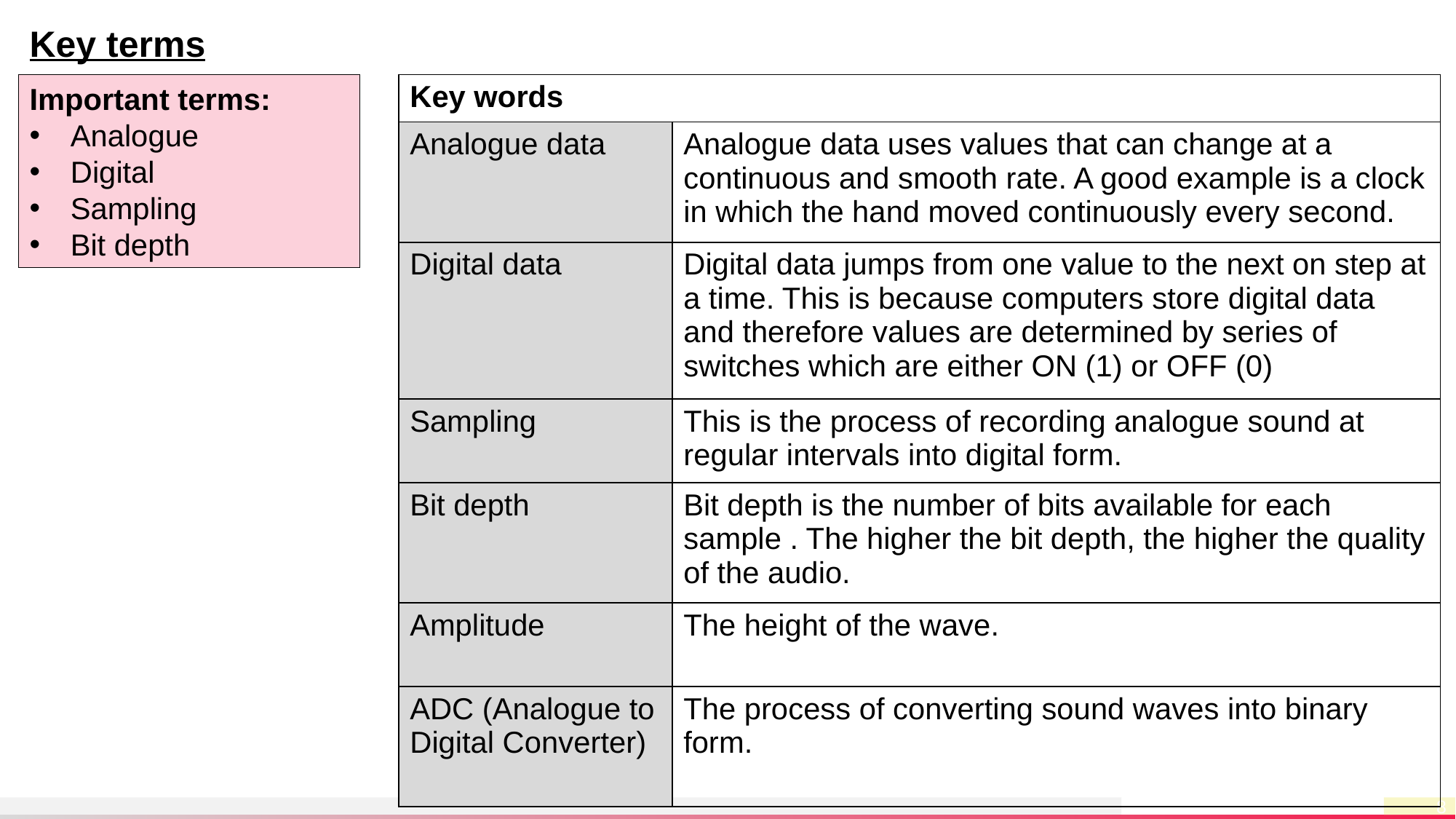

Key terms
Important terms:
Analogue
Digital
Sampling
Bit depth
| Key words |  |
| --- | --- |
| Analogue data | Analogue data uses values that can change at a continuous and smooth rate. A good example is a clock in which the hand moved continuously every second. |
| Digital data | Digital data jumps from one value to the next on step at a time. This is because computers store digital data and therefore values are determined by series of switches which are either ON (1) or OFF (0) |
| Sampling | This is the process of recording analogue sound at regular intervals into digital form. |
| Bit depth | Bit depth is the number of bits available for each sample . The higher the bit depth, the higher the quality of the audio. |
| Amplitude | The height of the wave. |
| ADC (Analogue to Digital Converter) | The process of converting sound waves into binary form. |
8